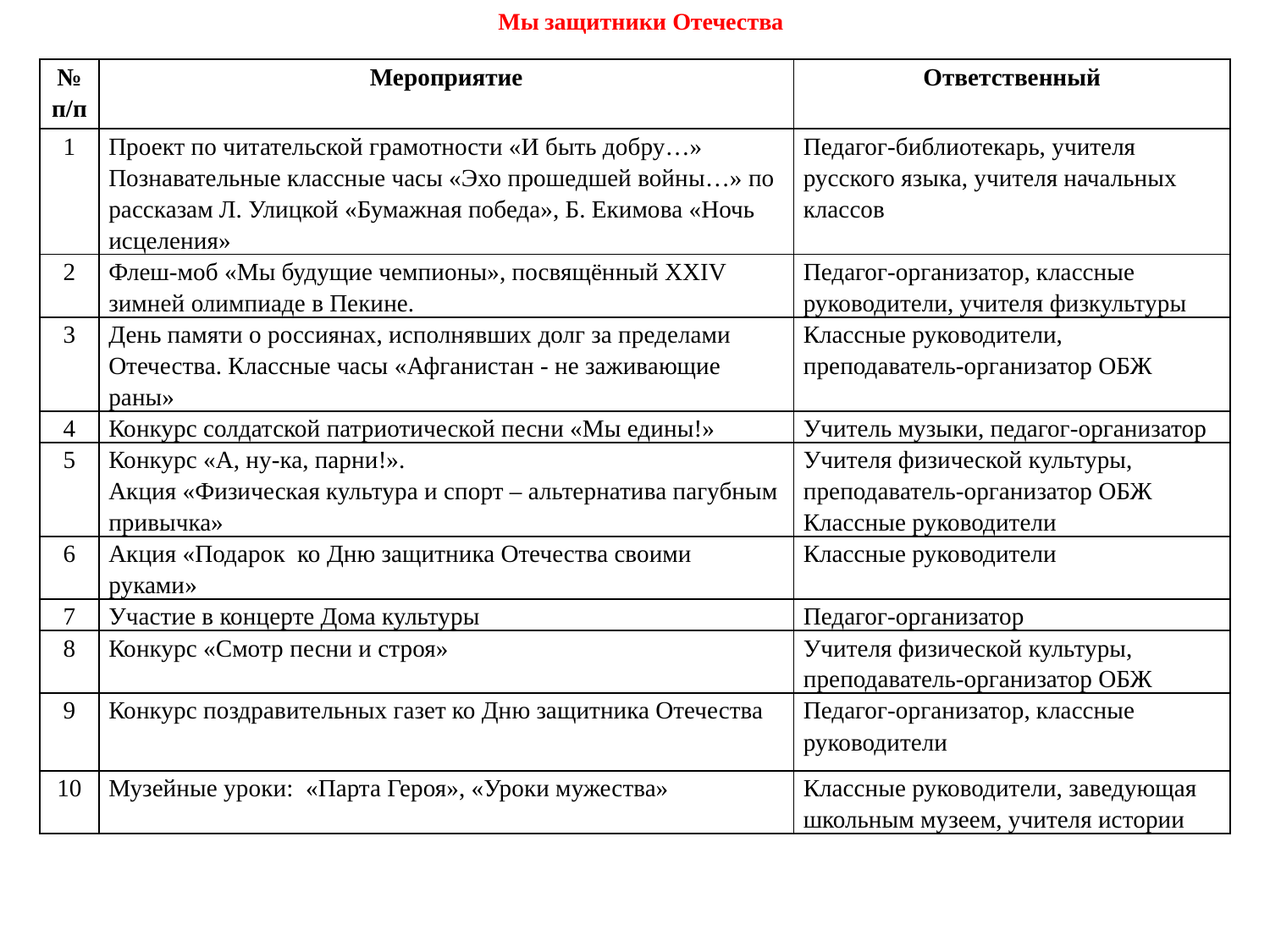

# Мы защитники Отечества
| № п/п | Мероприятие | Ответственный |
| --- | --- | --- |
| 1 | Проект по читательской грамотности «И быть добру…» Познавательные классные часы «Эхо прошедшей войны…» по рассказам Л. Улицкой «Бумажная победа», Б. Екимова «Ночь исцеления» | Педагог-библиотекарь, учителя русского языка, учителя начальных классов |
| 2 | Флеш-моб «Мы будущие чемпионы», посвящённый XXIV зимней олимпиаде в Пекине. | Педагог-организатор, классные руководители, учителя физкультуры |
| 3 | День памяти о россиянах, исполнявших долг за пределами Отечества. Классные часы «Афганистан - не заживающие раны» | Классные руководители, преподаватель-организатор ОБЖ |
| 4 | Конкурс солдатской патриотической песни «Мы едины!» | Учитель музыки, педагог-организатор |
| 5 | Конкурс «А, ну-ка, парни!». Акция «Физическая культура и спорт – альтернатива пагубным привычка» | Учителя физической культуры, преподаватель-организатор ОБЖ Классные руководители |
| 6 | Акция «Подарок ко Дню защитника Отечества своими руками» | Классные руководители |
| 7 | Участие в концерте Дома культуры | Педагог-организатор |
| 8 | Конкурс «Смотр песни и строя» | Учителя физической культуры, преподаватель-организатор ОБЖ |
| 9 | Конкурс поздравительных газет ко Дню защитника Отечества | Педагог-организатор, классные руководители |
| 10 | Музейные уроки: «Парта Героя», «Уроки мужества» | Классные руководители, заведующая школьным музеем, учителя истории |